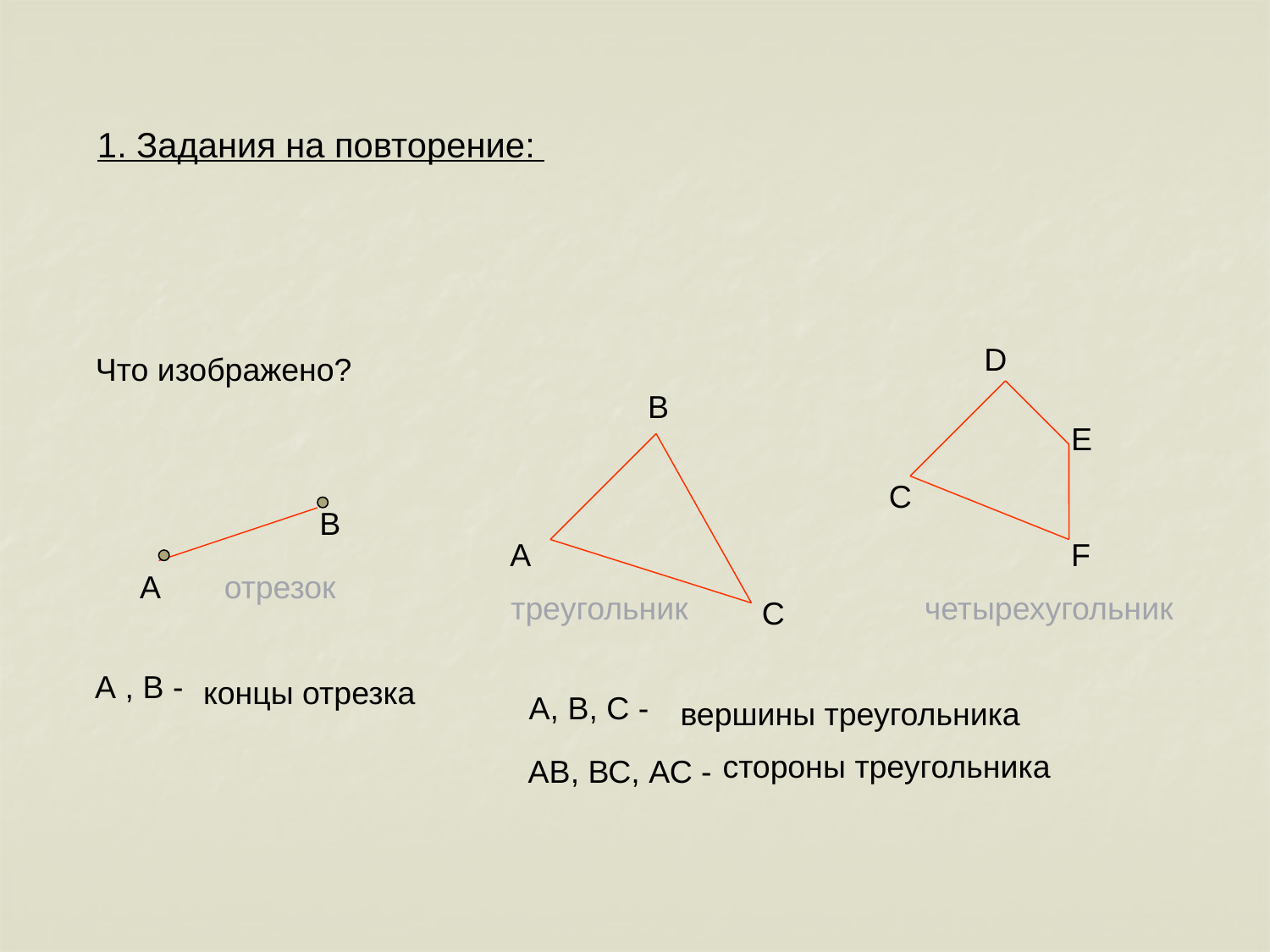

1. Задания на повторение:
D
Что изображено?
В

E

С

В

А
F

А
отрезок
треугольник
четырехугольник
С
А , В -
концы отрезка
А, В, С -
вершины треугольника
стороны треугольника
 АВ, ВС, АС -